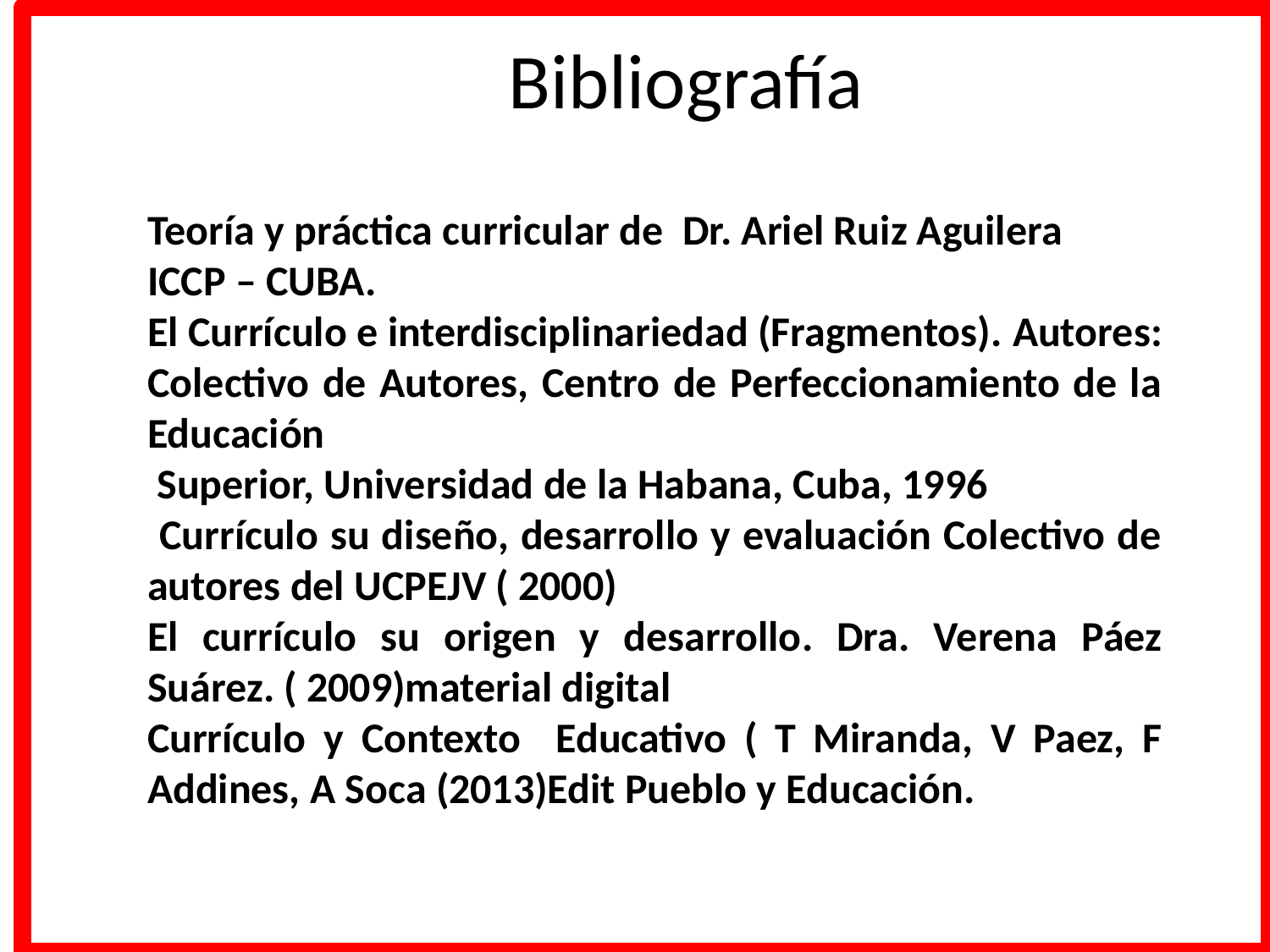

# Bibliografía

Teoría y práctica curricular de  Dr. Ariel Ruiz Aguilera       ICCP – CUBA.
El Currículo e interdisciplinariedad (Fragmentos). Autores: Colectivo de Autores, Centro de Perfeccionamiento de la Educación
 Superior, Universidad de la Habana, Cuba, 1996
 Currículo su diseño, desarrollo y evaluación Colectivo de autores del UCPEJV ( 2000)
El currículo su origen y desarrollo. Dra. Verena Páez Suárez. ( 2009)material digital
Currículo y Contexto  Educativo ( T Miranda, V Paez, F Addines, A Soca (2013)Edit Pueblo y Educación.